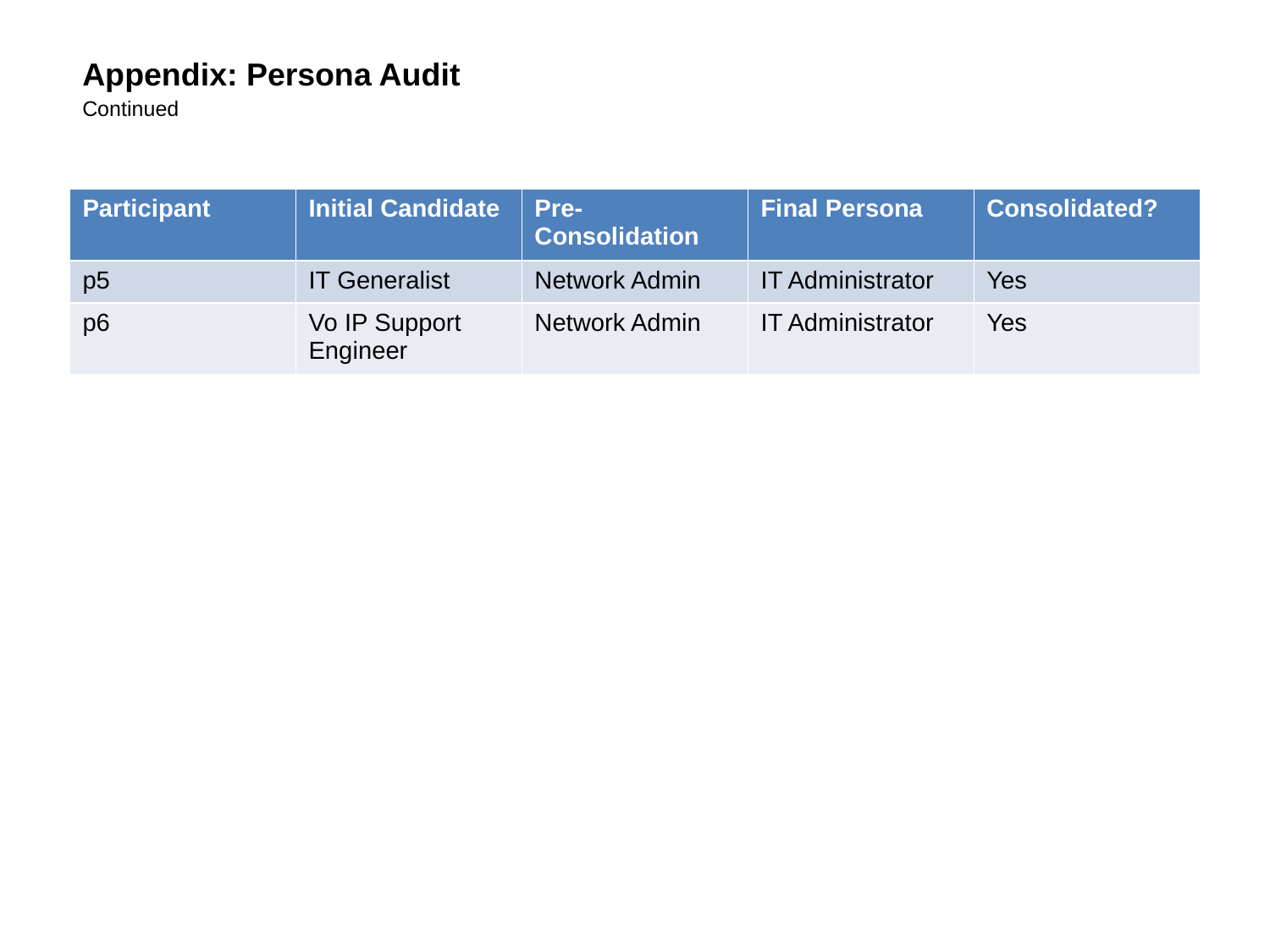

Appendix: Persona Audit
Continued
| Participant | Initial Candidate | Pre-Consolidation | Final Persona | Consolidated? |
| --- | --- | --- | --- | --- |
| p5 | IT Generalist | Network Admin | IT Administrator | Yes |
| p6 | Vo IP Support Engineer | Network Admin | IT Administrator | Yes |